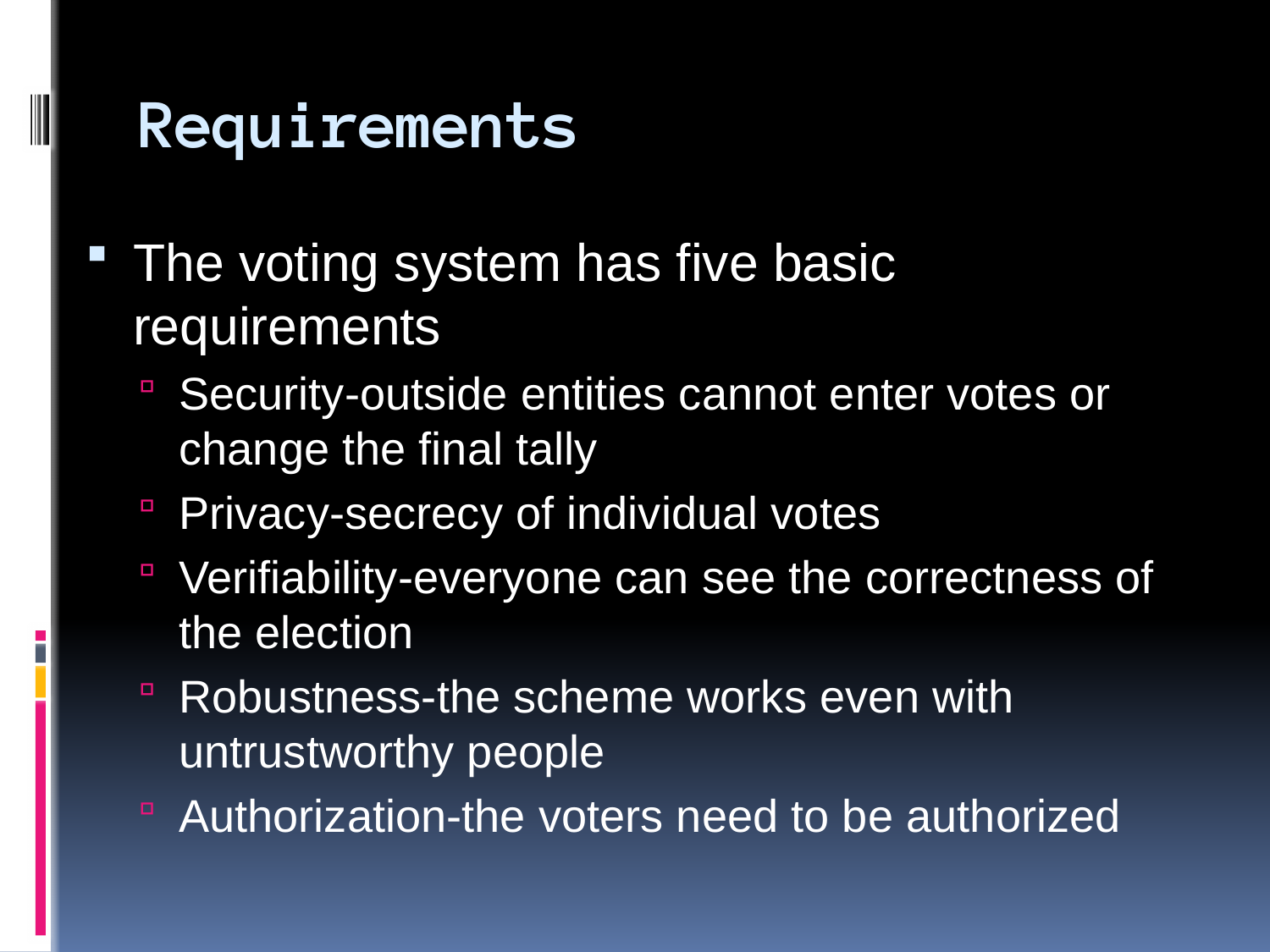

# Requirements
The voting system has five basic requirements
Security-outside entities cannot enter votes or change the final tally
Privacy-secrecy of individual votes
Verifiability-everyone can see the correctness of the election
Robustness-the scheme works even with untrustworthy people
Authorization-the voters need to be authorized